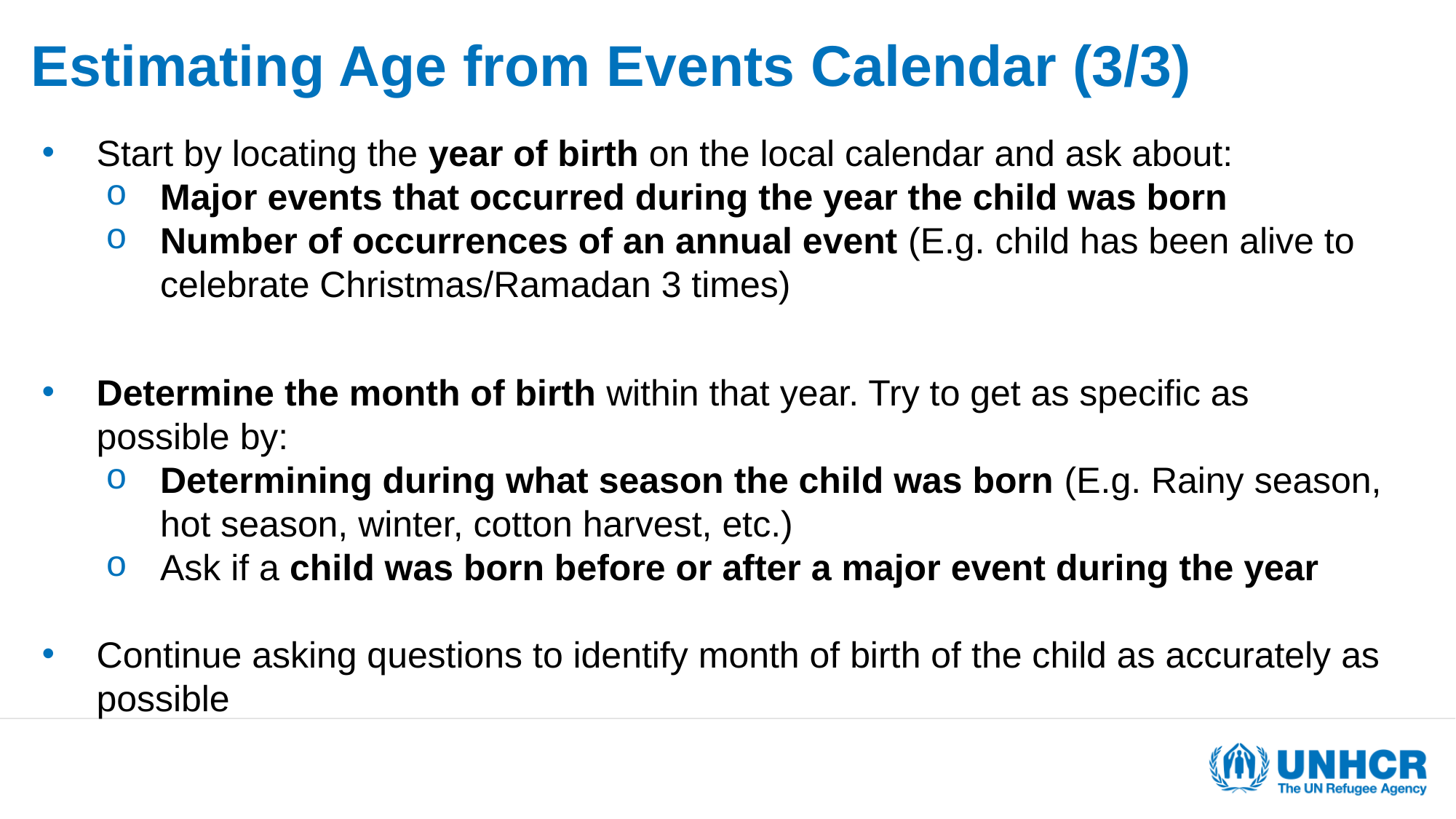

Estimating Age from Events Calendar (3/3)
Start by locating the year of birth on the local calendar and ask about:
Major events that occurred during the year the child was born
Number of occurrences of an annual event (E.g. child has been alive to celebrate Christmas/Ramadan 3 times)

Determine the month of birth within that year. Try to get as specific as possible by:
Determining during what season the child was born (E.g. Rainy season, hot season, winter, cotton harvest, etc.)
Ask if a child was born before or after a major event during the year

Continue asking questions to identify month of birth of the child as accurately as possible